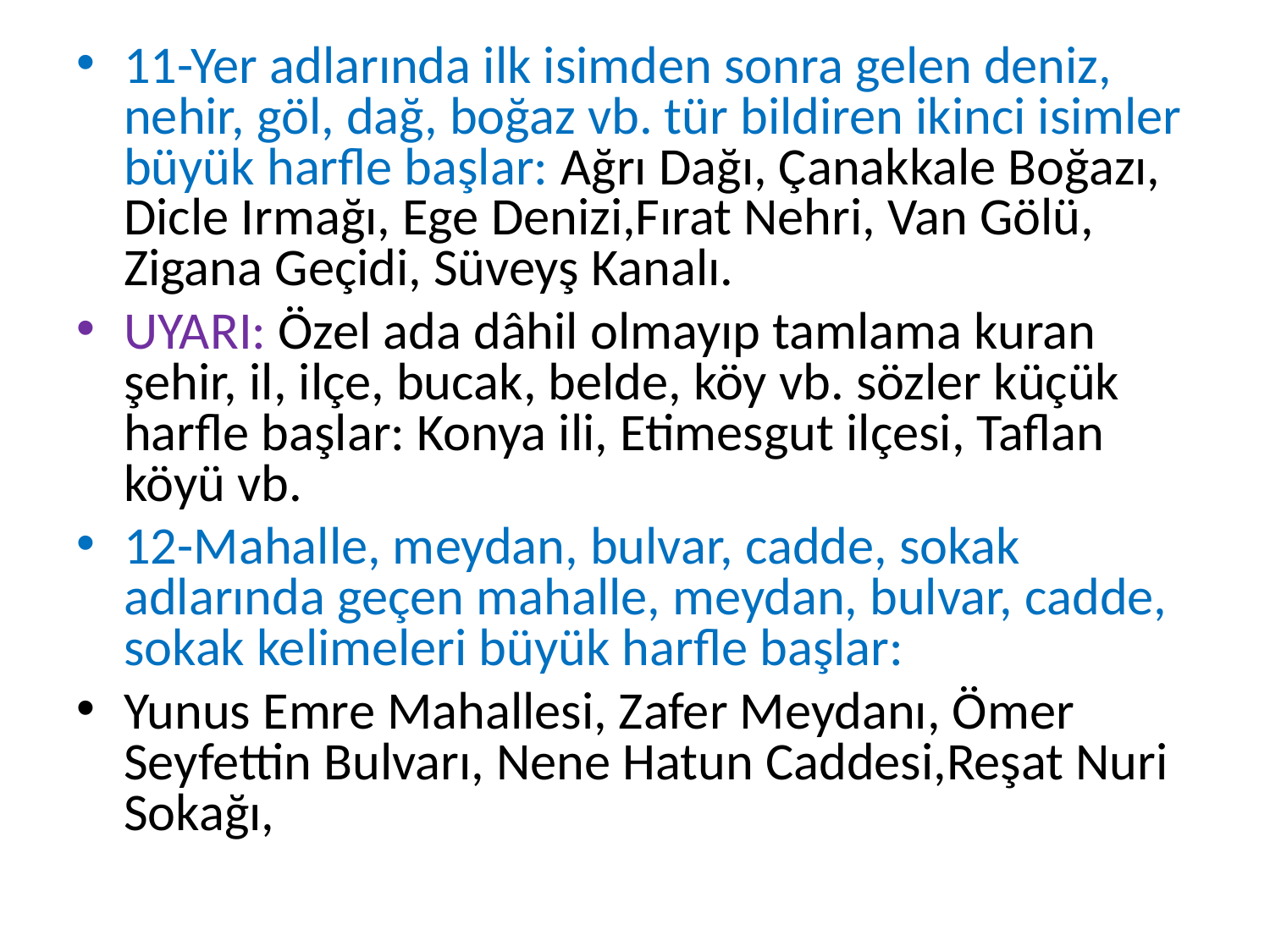

11-Yer adlarında ilk isimden sonra gelen deniz, nehir, göl, dağ, boğaz vb. tür bildiren ikinci isimler büyük harfle başlar: Ağrı Dağı, Çanakkale Boğazı, Dicle Irmağı, Ege Denizi,Fırat Nehri, Van Gölü, Zigana Geçidi, Süveyş Kanalı.
UYARI: Özel ada dâhil olmayıp tamlama kuran şehir, il, ilçe, bucak, belde, köy vb. sözler küçük harfle başlar: Konya ili, Etimesgut ilçesi, Taflan köyü vb.
12-Mahalle, meydan, bulvar, cadde, sokak adlarında geçen mahalle, meydan, bulvar, cadde, sokak kelimeleri büyük harfle başlar:
Yunus Emre Mahallesi, Zafer Meydanı, Ömer Seyfettin Bulvarı, Nene Hatun Caddesi,Reşat Nuri Sokağı,